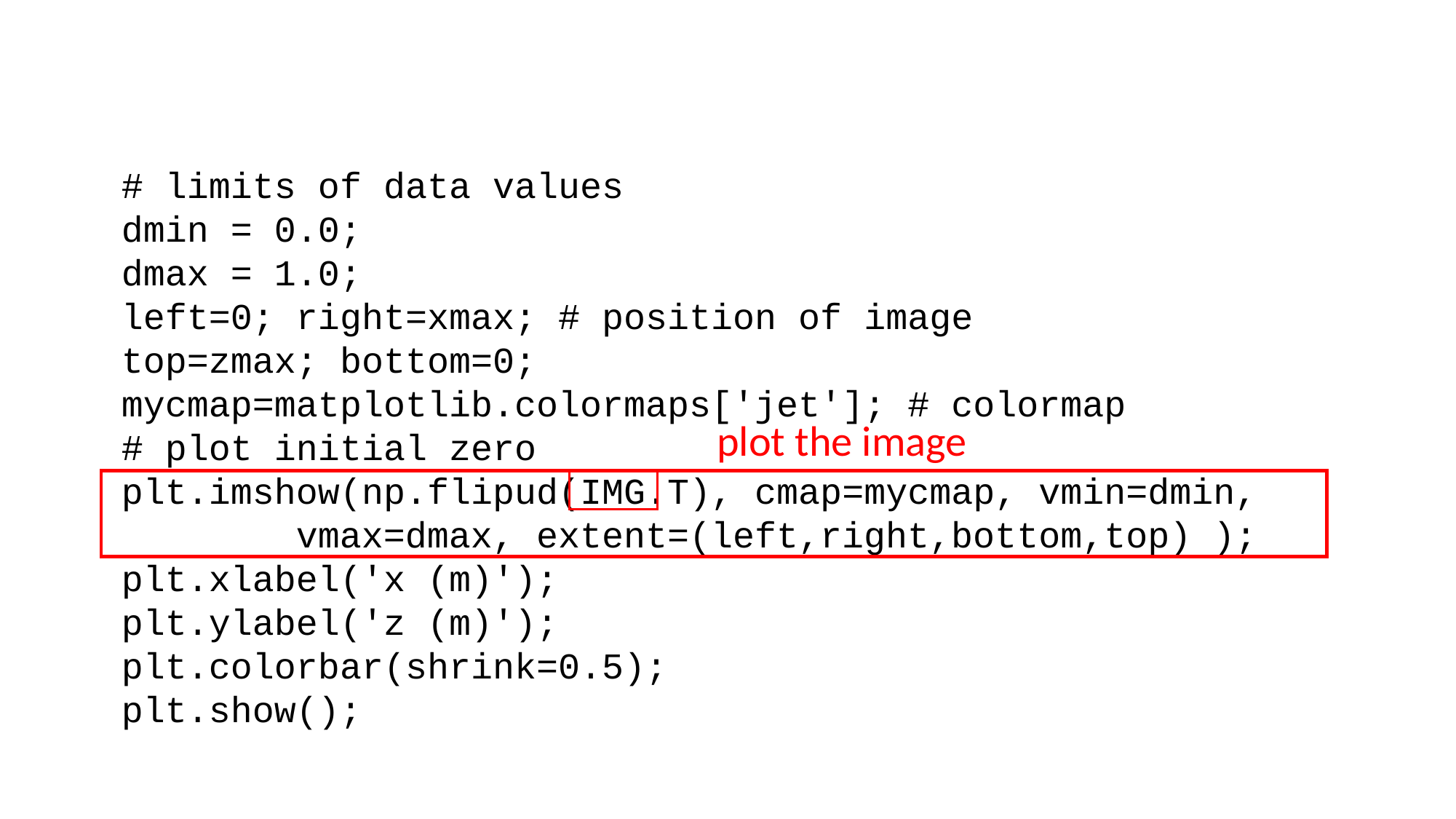

# limits of data values
    dmin = 0.0;
    dmax = 1.0;
    left=0; right=xmax; # position of image
    top=zmax; bottom=0;
    mycmap=matplotlib.colormaps['jet']; # colormap
    # plot initial zero
    plt.imshow(np.flipud(IMG.T), cmap=mycmap, vmin=dmin,
            vmax=dmax, extent=(left,right,bottom,top) );
    plt.xlabel('x (m)');
    plt.ylabel('z (m)');
    plt.colorbar(shrink=0.5);
    plt.show();
plot the image